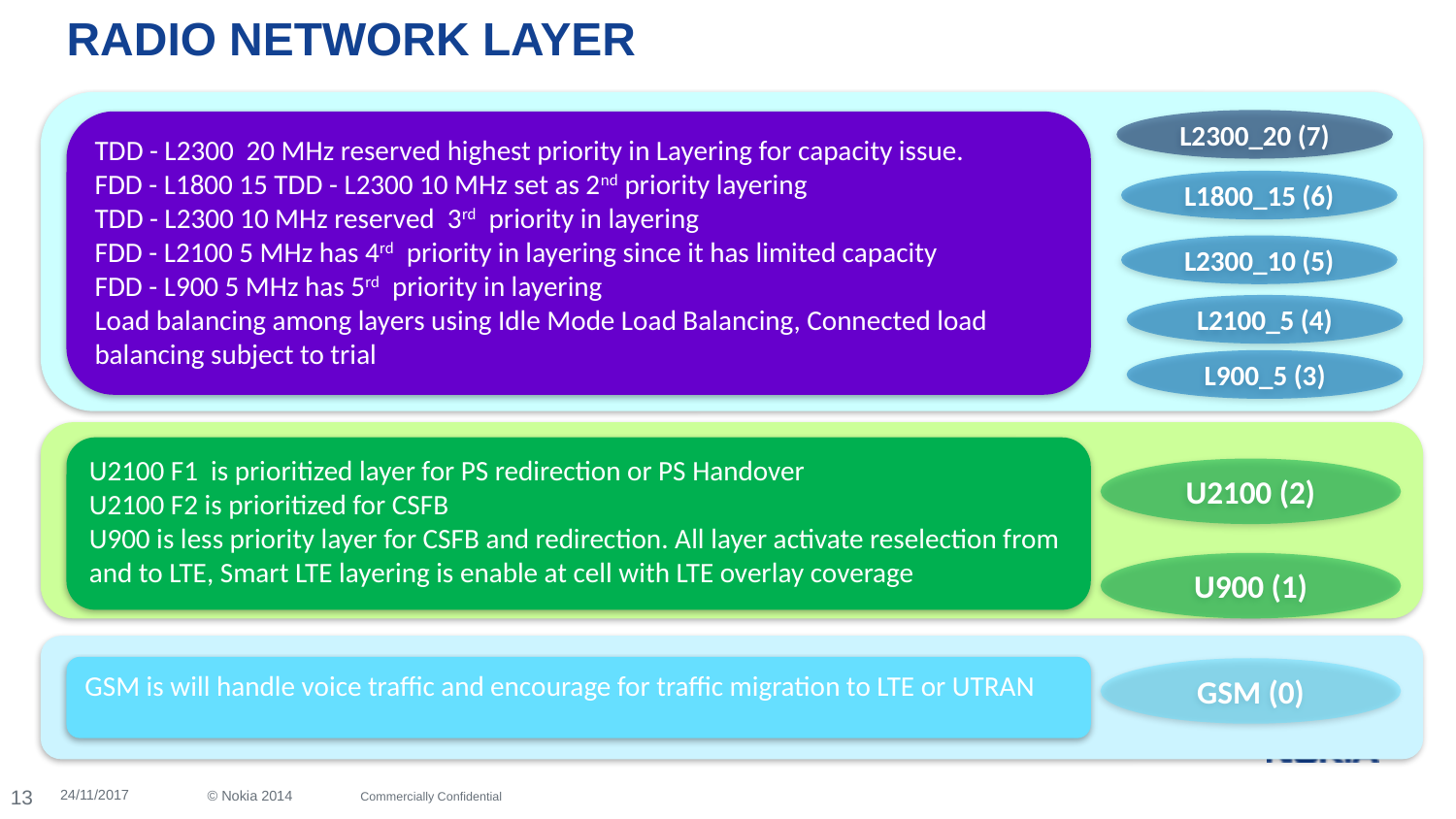

# RADIO NETWORK LAYER

L2300_20 (7)
TDD - L2300  20 MHz reserved highest priority in Layering for capacity issue.
FDD - L1800 15 TDD - L2300 10 MHz set as 2nd priority layering
TDD - L2300 10 MHz reserved  3rd  priority in layering
FDD - L2100 5 MHz has 4rd  priority in layering since it has limited capacity
FDD - L900 5 MHz has 5rd  priority in layering
Load balancing among layers using Idle Mode Load Balancing, Connected load balancing subject to trial
L1800_15 (6)
L2300_10 (5)
L2100_5 (4)
L900_5 (3)

U2100 F1  is prioritized layer for PS redirection or PS Handover
U2100 F2 is prioritized for CSFB
U900 is less priority layer for CSFB and redirection. All layer activate reselection from and to LTE, Smart LTE layering is enable at cell with LTE overlay coverage
U2100 (2)
U900 (1)

GSM is will handle voice traffic and encourage for traffic migration to LTE or UTRAN
GSM (0)